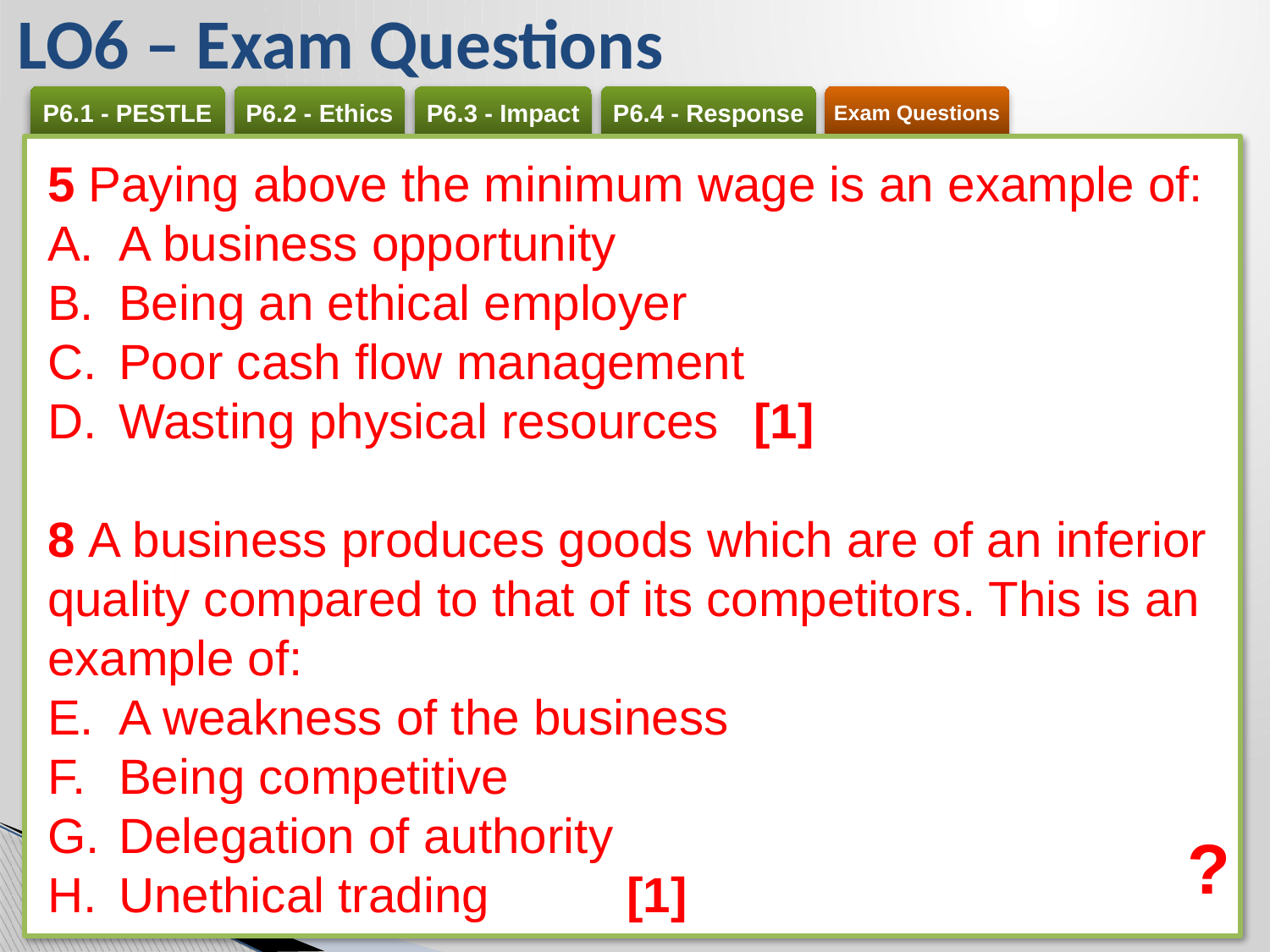

LO6 – Exam Questions
5 Paying above the minimum wage is an example of:
A business opportunity
Being an ethical employer
Poor cash flow management
Wasting physical resources 	[1]

8 A business produces goods which are of an inferior quality compared to that of its competitors. This is an example of:
A weakness of the business
Being competitive
Delegation of authority
Unethical trading 	[1]

?